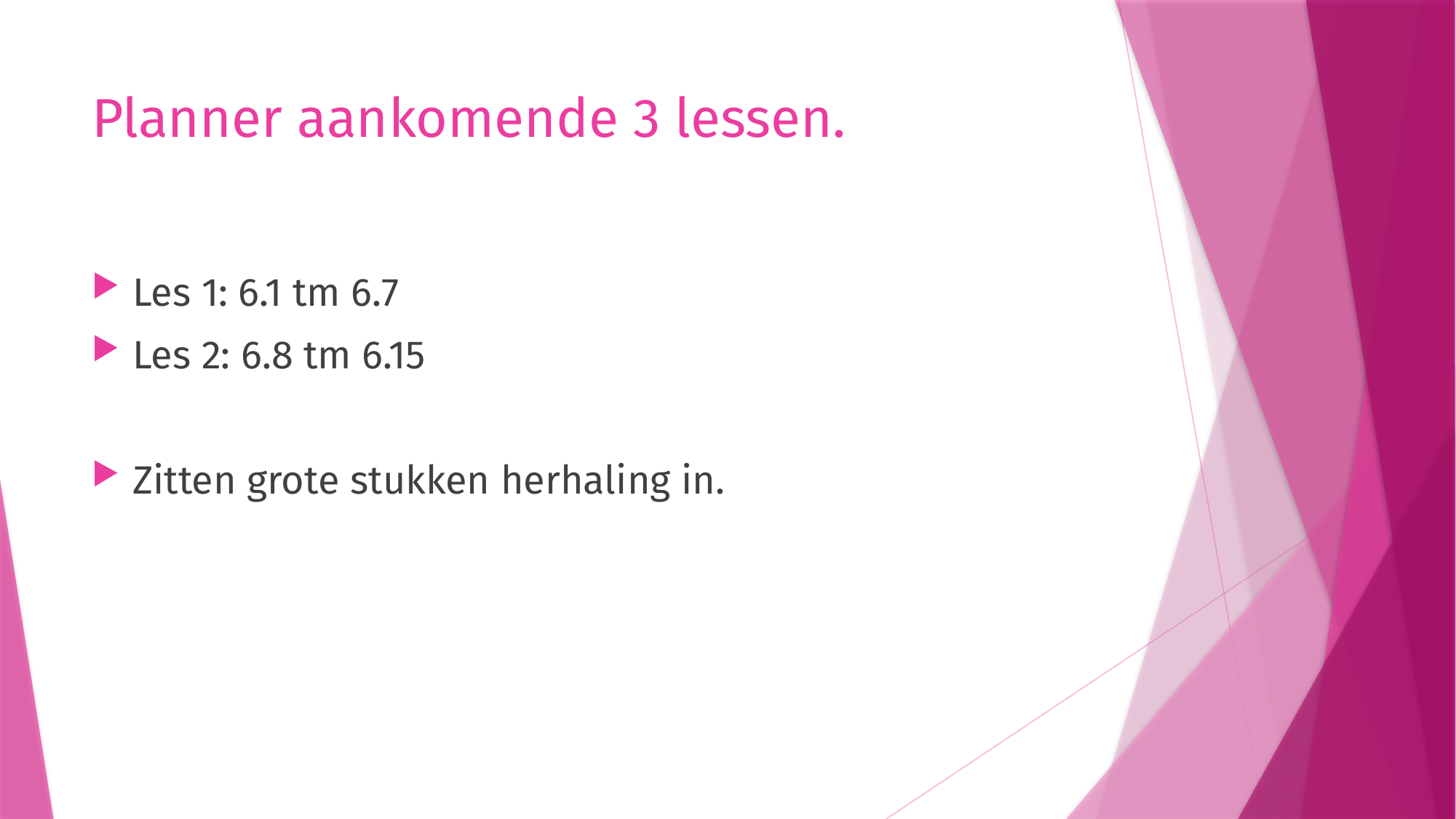

# Planner aankomende 3 lessen.
Les 1: 6.1 tm 6.7
Les 2: 6.8 tm 6.15

Zitten grote stukken herhaling in.